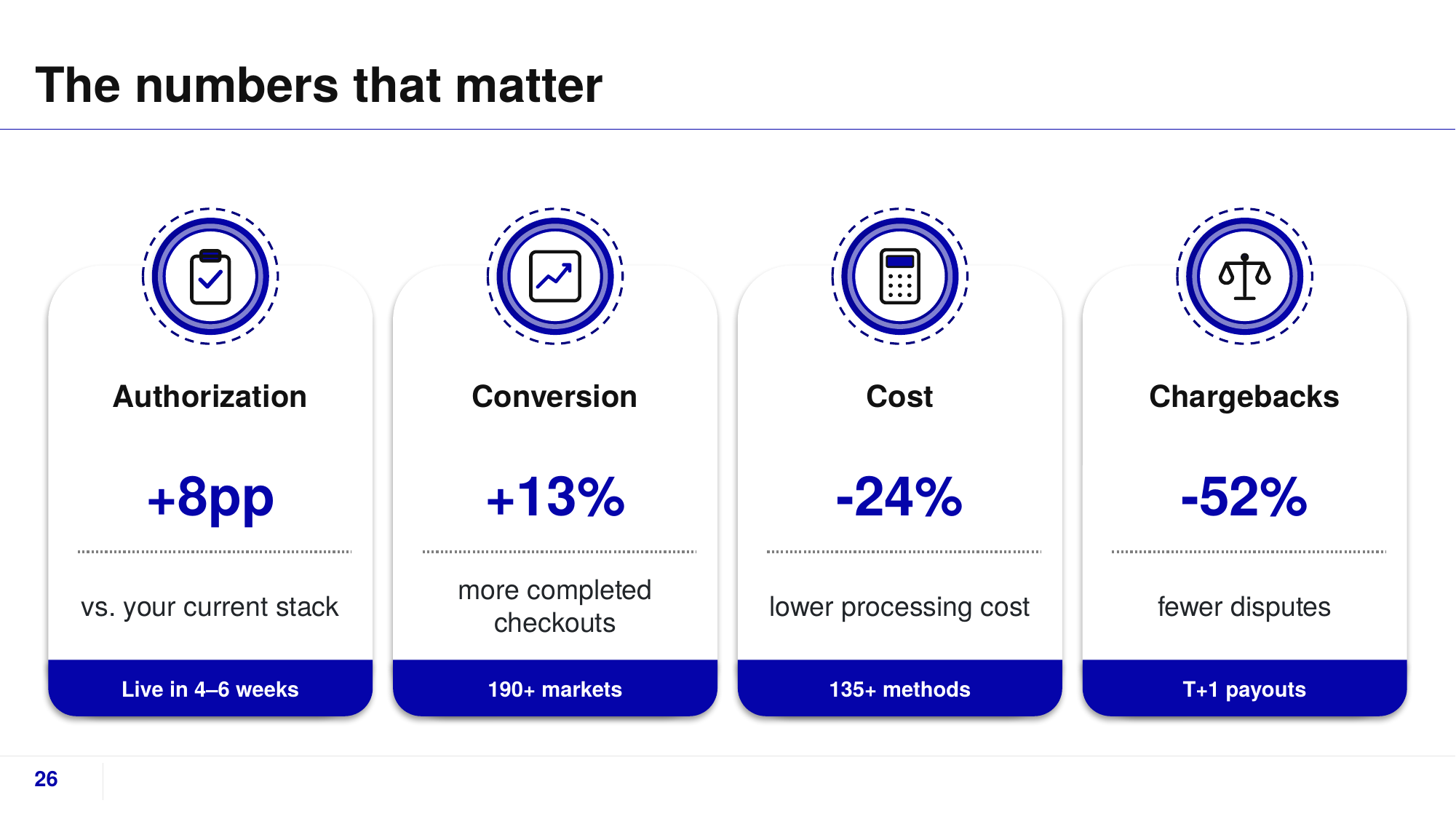

# The numbers that matter

Authorization
Conversion
Cost
Chargebacks
+8pp
+13%
-24%
-52%
vs. your current stack
more completed checkouts
lower processing cost
fewer disputes

Live in 4–6 weeks
190+ markets
135+ methods
T+1 payouts
26